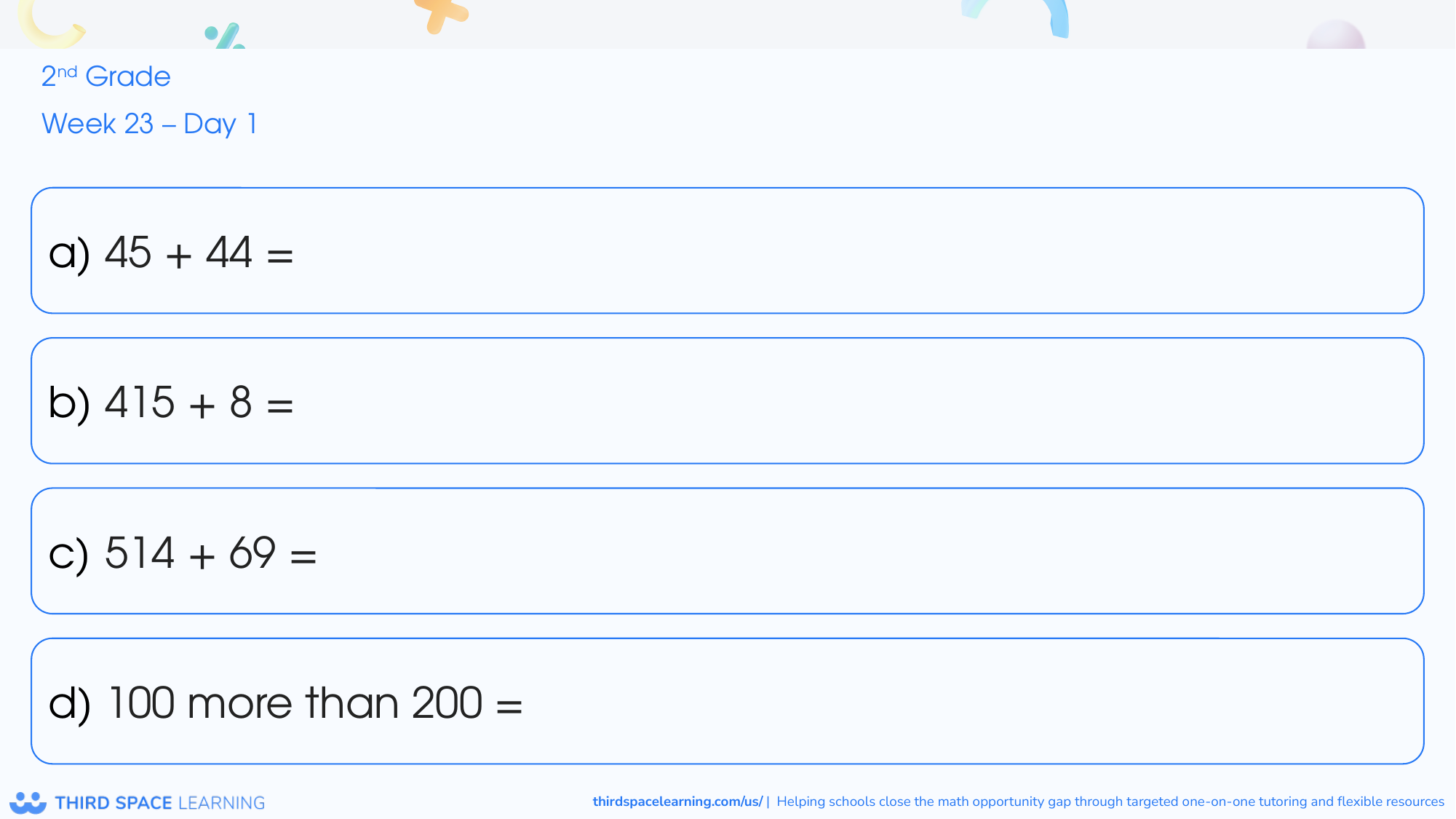

2nd Grade
Week 23 – Day 1
45 + 44 =
415 + 8 =
514 + 69 =
100 more than 200 =